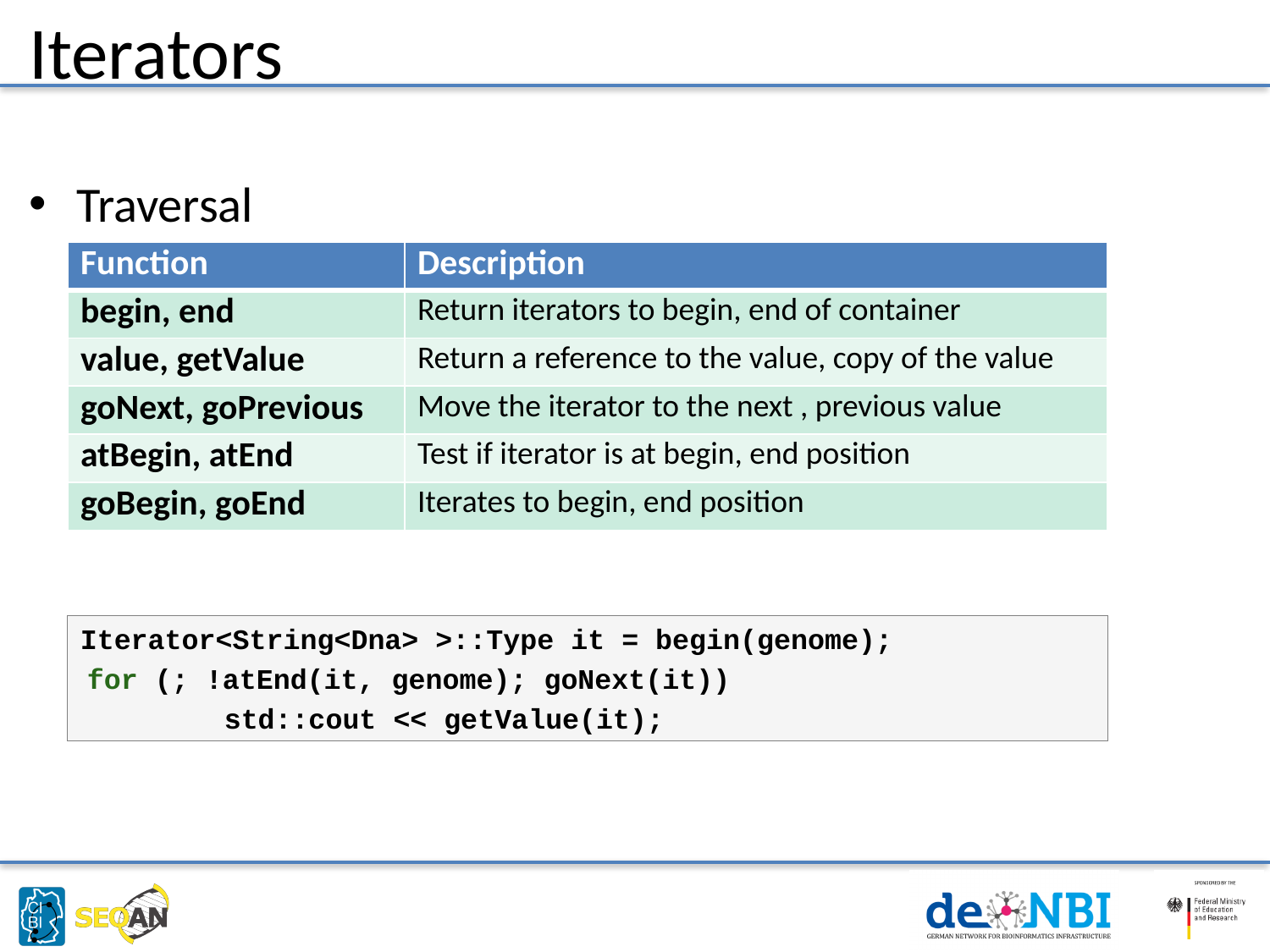

Iterators
Traversal

| Function | Description |
| --- | --- |
| begin, end | Return iterators to begin, end of container |
| value, getValue | Return a reference to the value, copy of the value |
| goNext, goPrevious | Move the iterator to the next , previous value |
| atBegin, atEnd | Test if iterator is at begin, end position |
| goBegin, goEnd | Iterates to begin, end position |
Iterator<String<Dna> >::Type it = begin(genome);
 for (; !atEnd(it, genome); goNext(it))
	 std::cout << getValue(it);